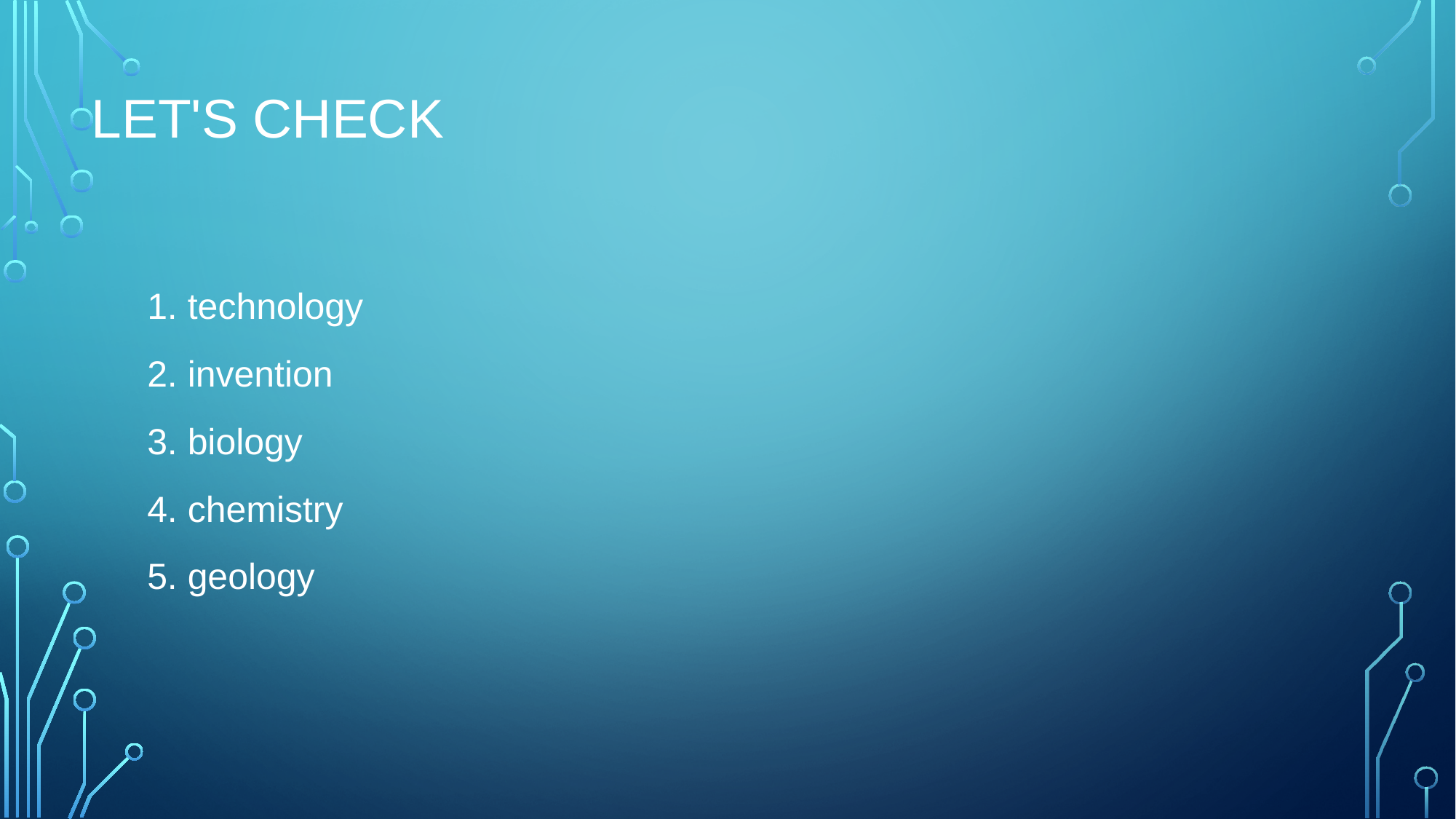

# let's check
1. technology
2. invention
3. biology
4. chemistry
5. geology